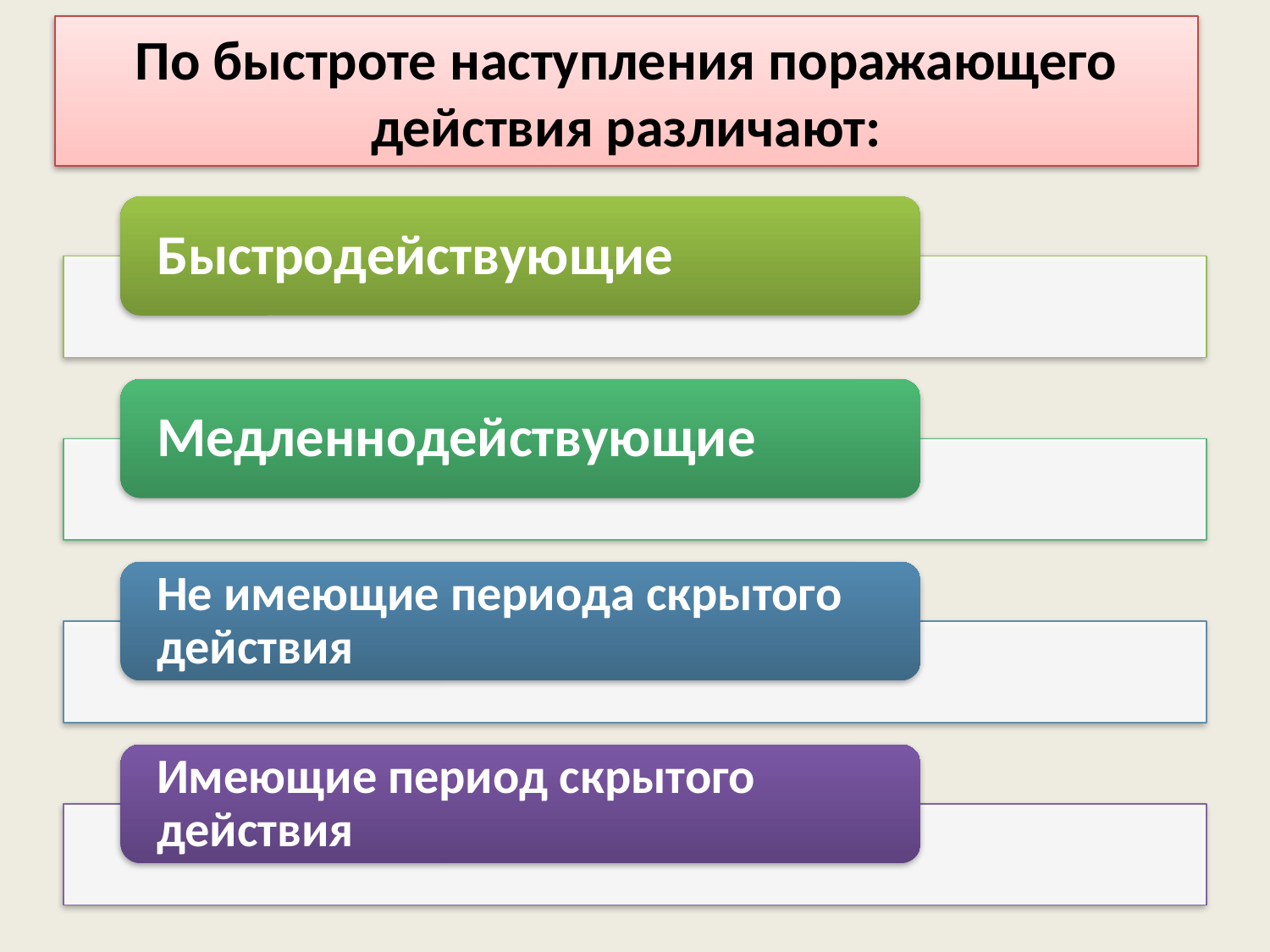

# По быстроте наступления поражающего действия различают:
Быстродействующие
Медленнодействующие
Не имеющие периода скрытого действия
Имеющие период скрытого действия